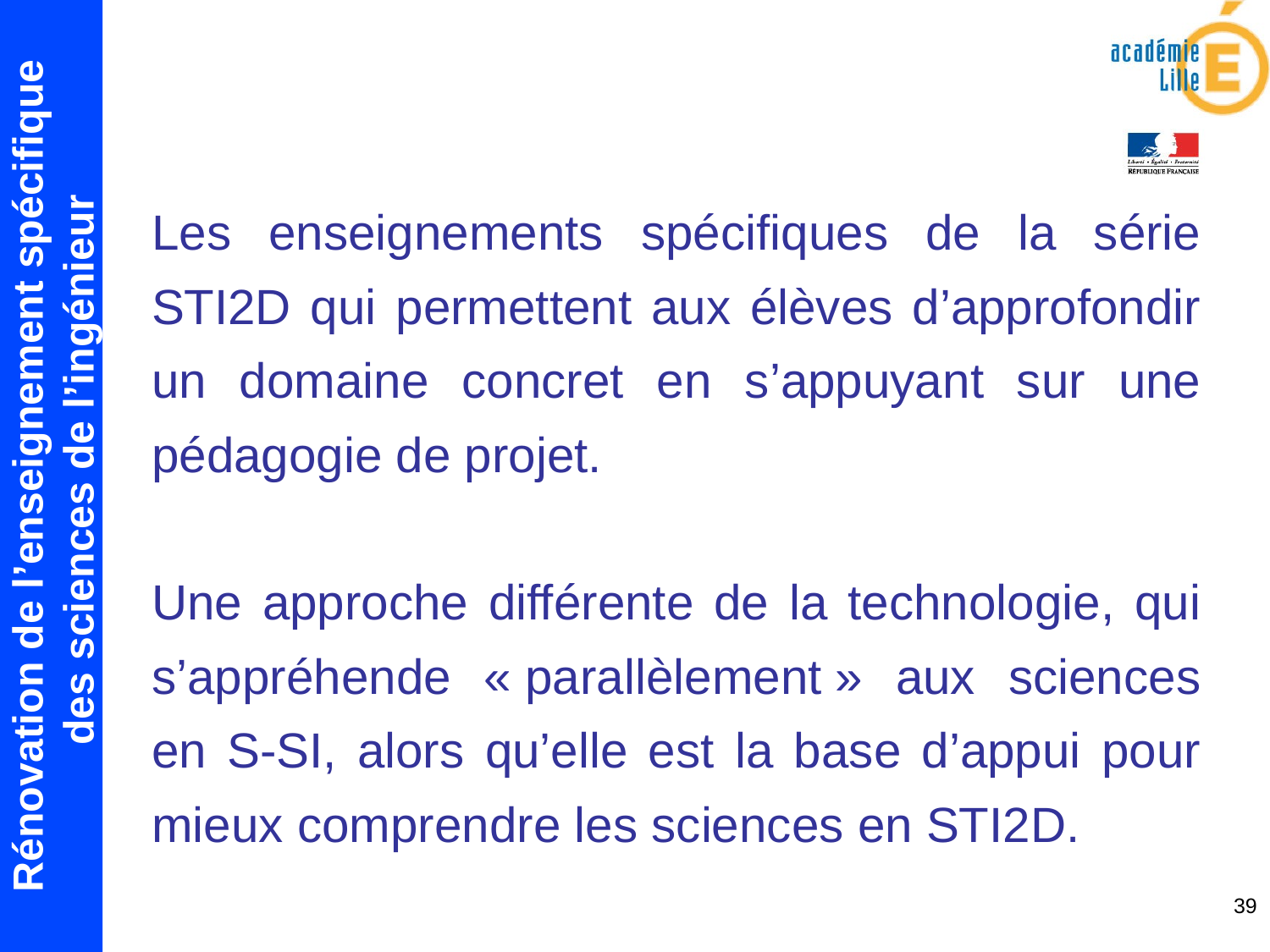

Les enseignements spécifiques de la série STI2D qui permettent aux élèves d’approfondir un domaine concret en s’appuyant sur une pédagogie de projet.

Une approche différente de la technologie, qui s’appréhende « parallèlement » aux sciences en S-SI, alors qu’elle est la base d’appui pour mieux comprendre les sciences en STI2D.
39